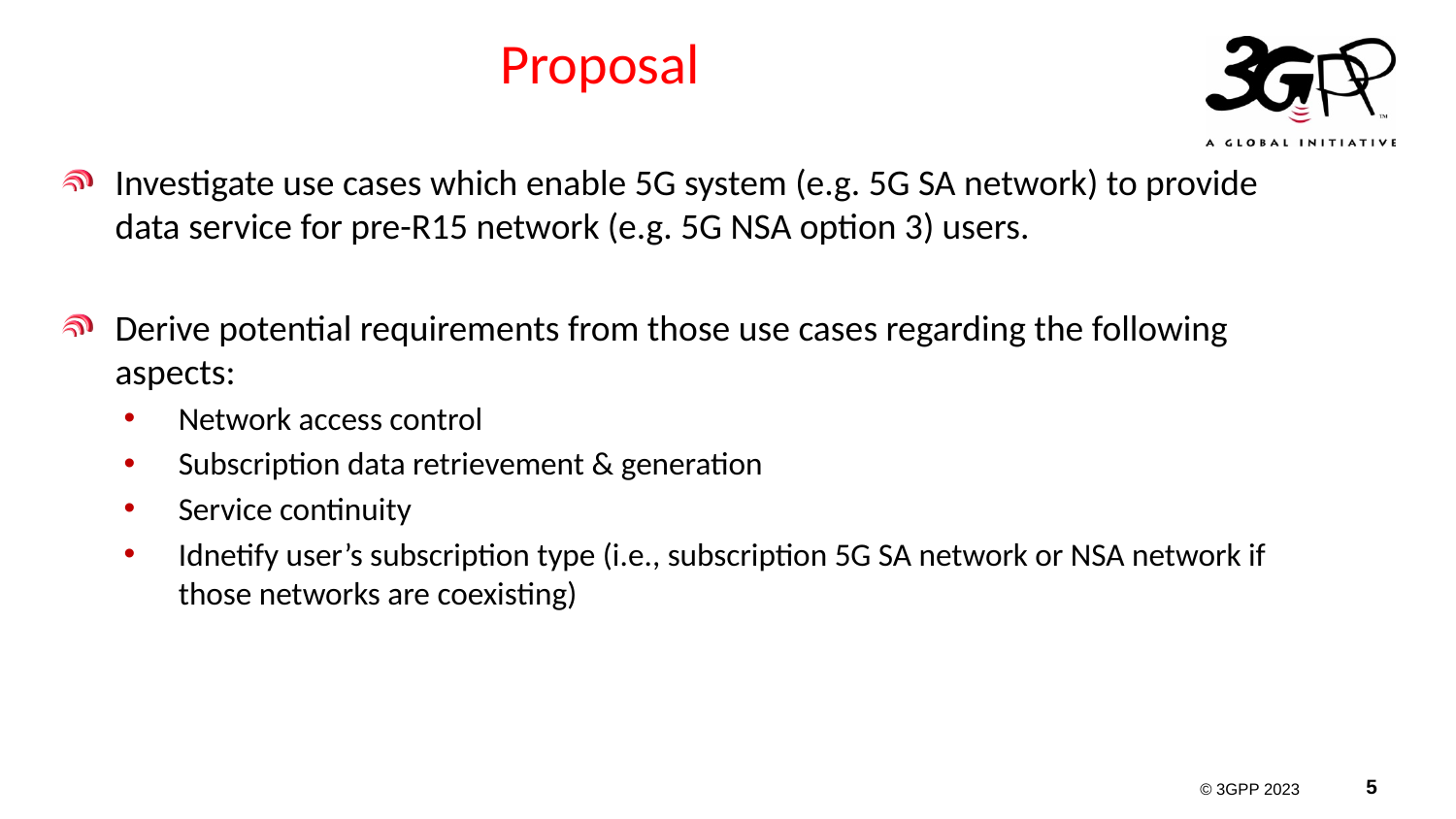

# Proposal

Investigate use cases which enable 5G system (e.g. 5G SA network) to provide data service for pre-R15 network (e.g. 5G NSA option 3) users.

Derive potential requirements from those use cases regarding the following aspects:
Network access control
Subscription data retrievement & generation
Service continuity
Idnetify user’s subscription type (i.e., subscription 5G SA network or NSA network if those networks are coexisting)